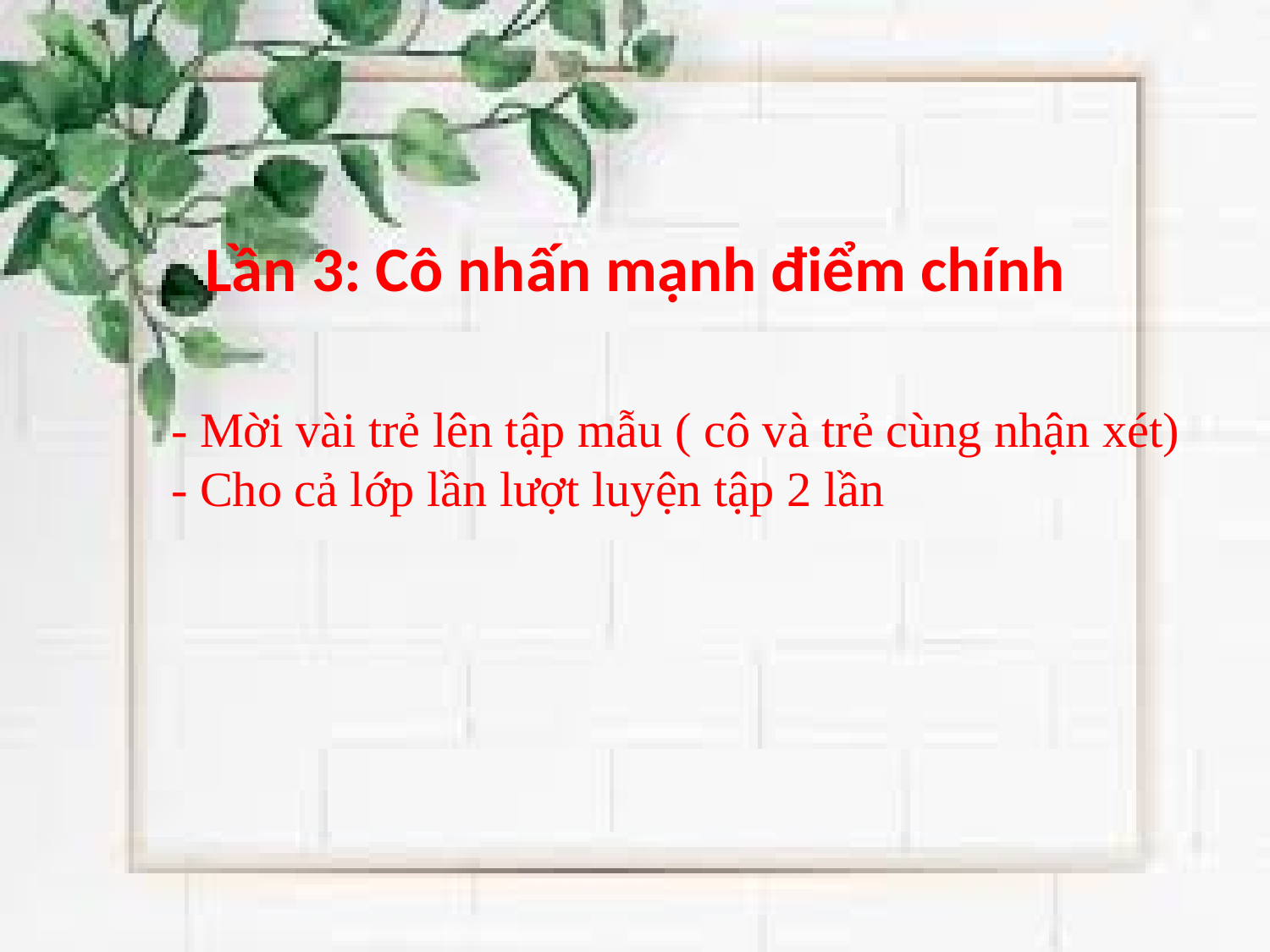

Lần 3: Cô nhấn mạnh điểm chính

- Mời vài trẻ lên tập mẫu ( cô và trẻ cùng nhận xét)
- Cho cả lớp lần lượt luyện tập 2 lần